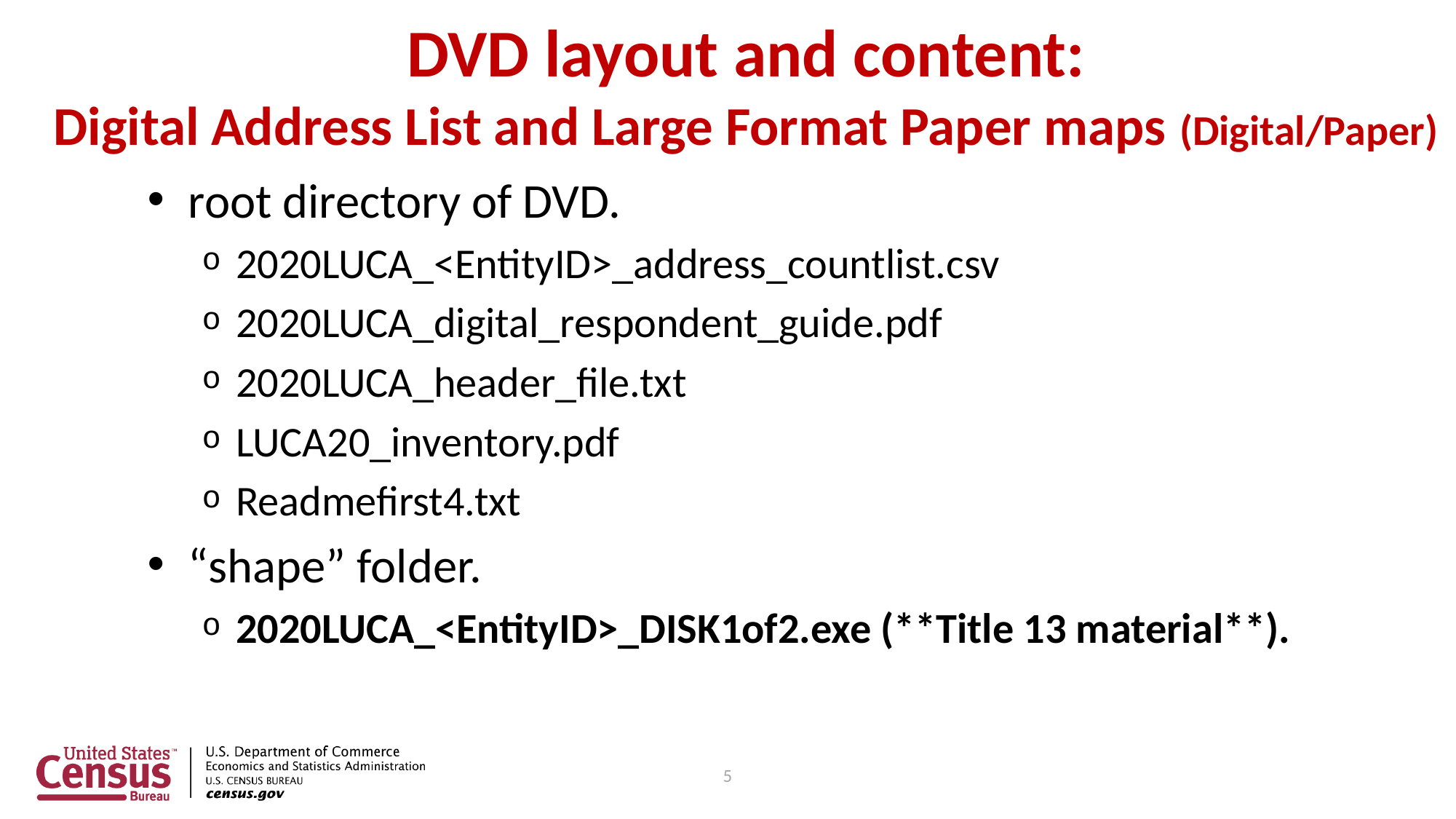

# DVD layout and content: Digital Address List and Large Format Paper maps (Digital/Paper)
root directory of DVD.
2020LUCA_<EntityID>_address_countlist.csv
2020LUCA_digital_respondent_guide.pdf
2020LUCA_header_file.txt
LUCA20_inventory.pdf
Readmefirst4.txt
“shape” folder.
2020LUCA_<EntityID>_DISK1of2.exe (**Title 13 material**).

5